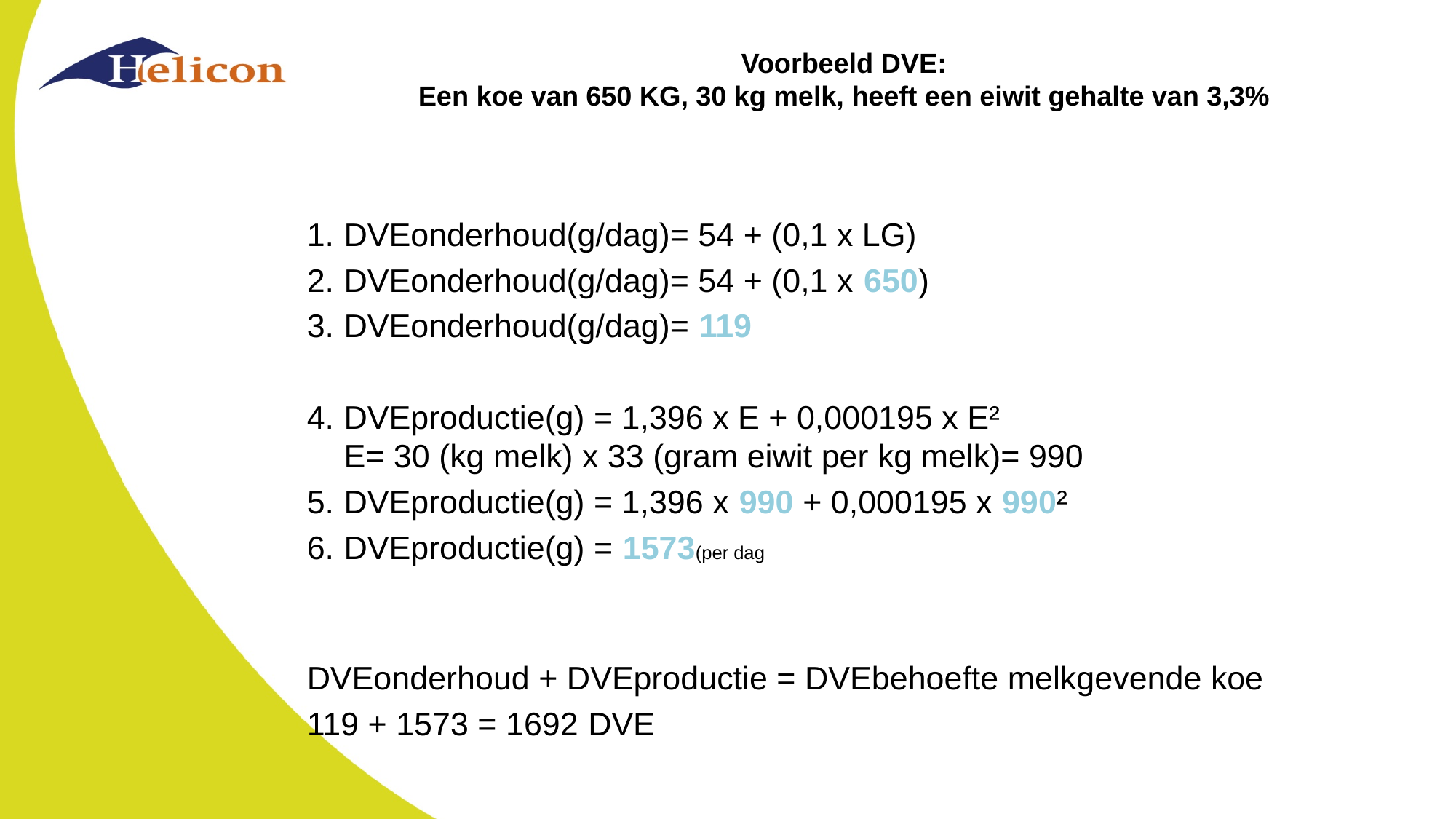

# Voorbeeld DVE: Een koe van 650 KG, 30 kg melk, heeft een eiwit gehalte van 3,3%
DVEonderhoud(g/dag)= 54 + (0,1 x LG)
DVEonderhoud(g/dag)= 54 + (0,1 x 650)
DVEonderhoud(g/dag)= 119

DVEproductie(g) = 1,396 x E + 0,000195 x E²
E= 30 (kg melk) x 33 (gram eiwit per kg melk)= 990
DVEproductie(g) = 1,396 x 990 + 0,000195 x 990²
DVEproductie(g) = 1573(per dag

DVEonderhoud + DVEproductie = DVEbehoefte melkgevende koe
119 + 1573 = 1692 DVE